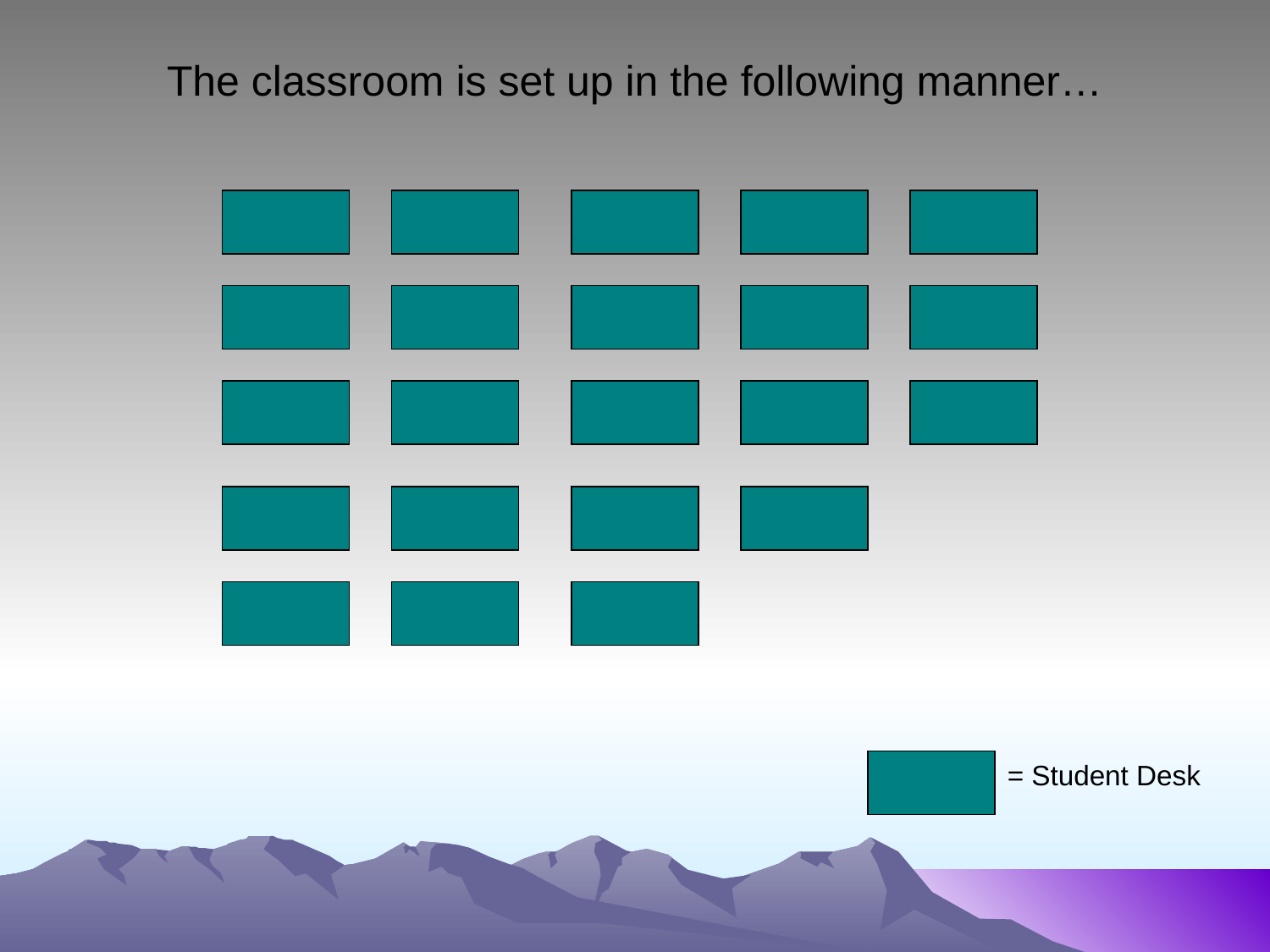

# The classroom is set up in the following manner…

= Student Desk